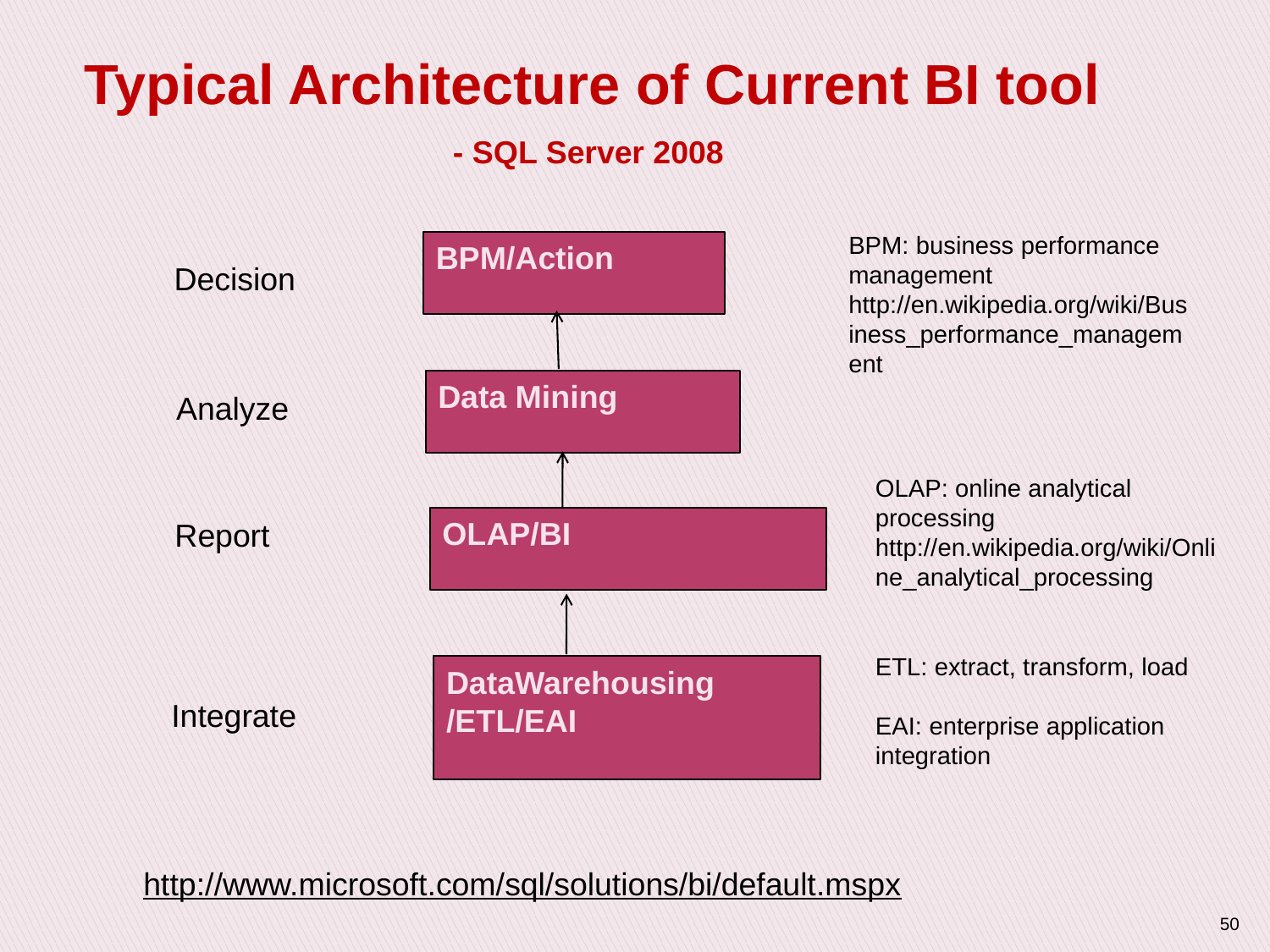

Typical Architecture of Current BI tool
- SQL Server 2008
BPM: business performance management http://en.wikipedia.org/wiki/Business_performance_management
BPM/Action
Decision
Data Mining
Analyze
OLAP: online analytical processing http://en.wikipedia.org/wiki/Online_analytical_processing
OLAP/BI
Report
ETL: extract, transform, load

EAI: enterprise application integration
DataWarehousing /ETL/EAI
Integrate
http://www.microsoft.com/sql/solutions/bi/default.mspx
50